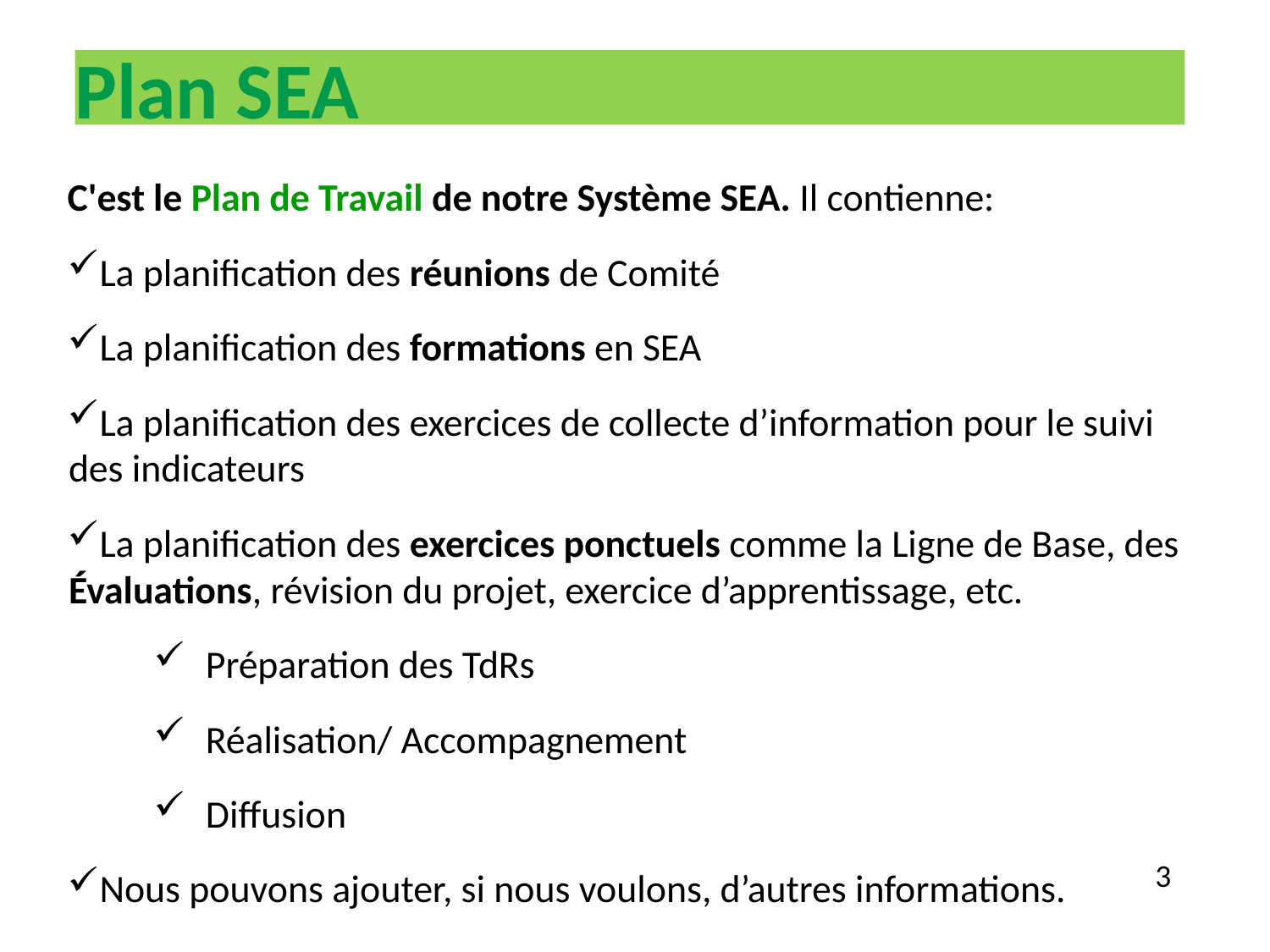

Plan SEA
C'est le Plan de Travail de notre Système SEA. Il contienne:
La planification des réunions de Comité
La planification des formations en SEA
La planification des exercices de collecte d’information pour le suivi des indicateurs
La planification des exercices ponctuels comme la Ligne de Base, des Évaluations, révision du projet, exercice d’apprentissage, etc.
Préparation des TdRs
Réalisation/ Accompagnement
Diffusion
Nous pouvons ajouter, si nous voulons, d’autres informations.

3